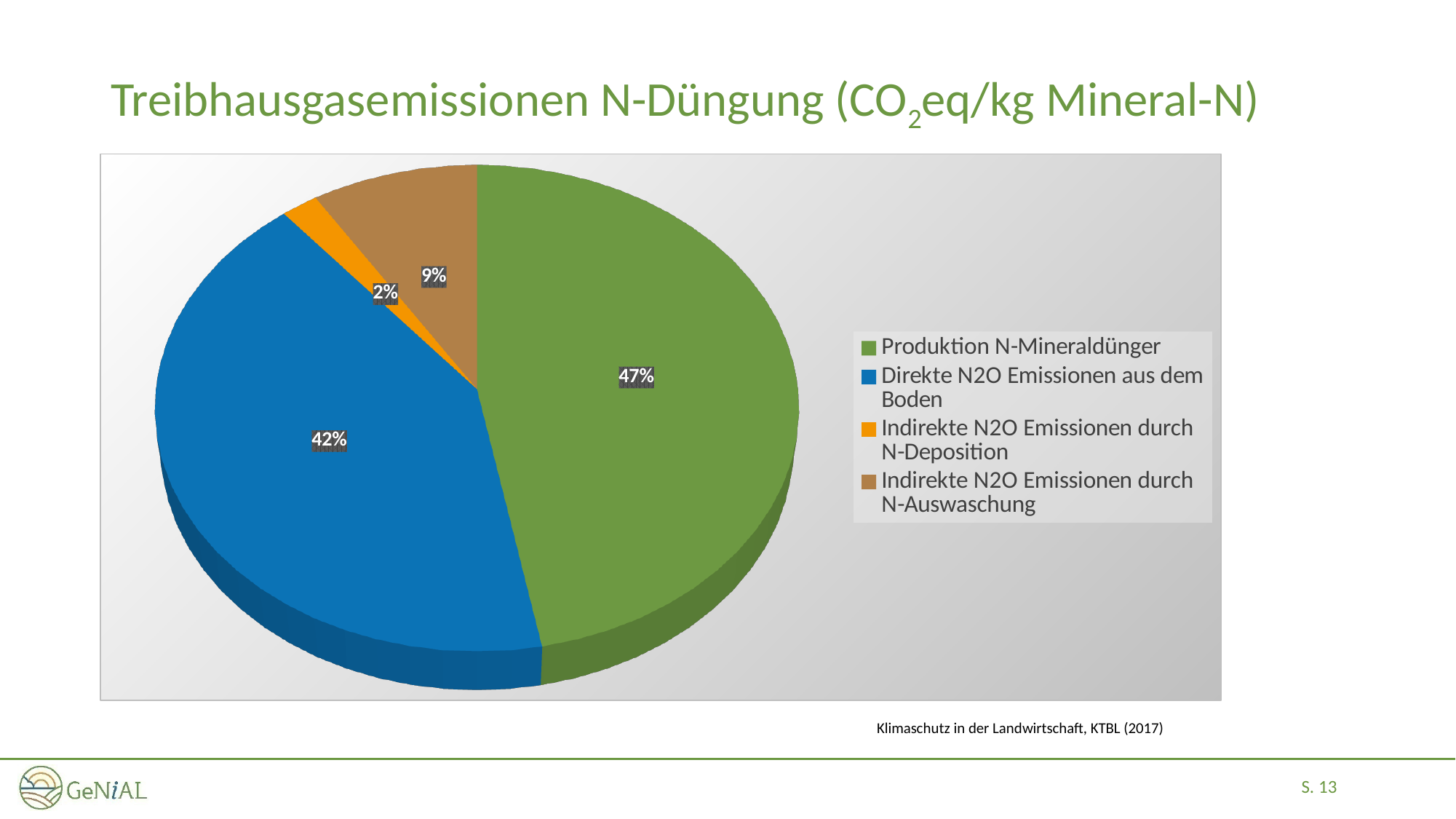

# Treibhausgasemissionen N-Düngung (CO2eq/kg Mineral-N)

[unsupported chart]

Klimaschutz in der Landwirtschaft, KTBL (2017)